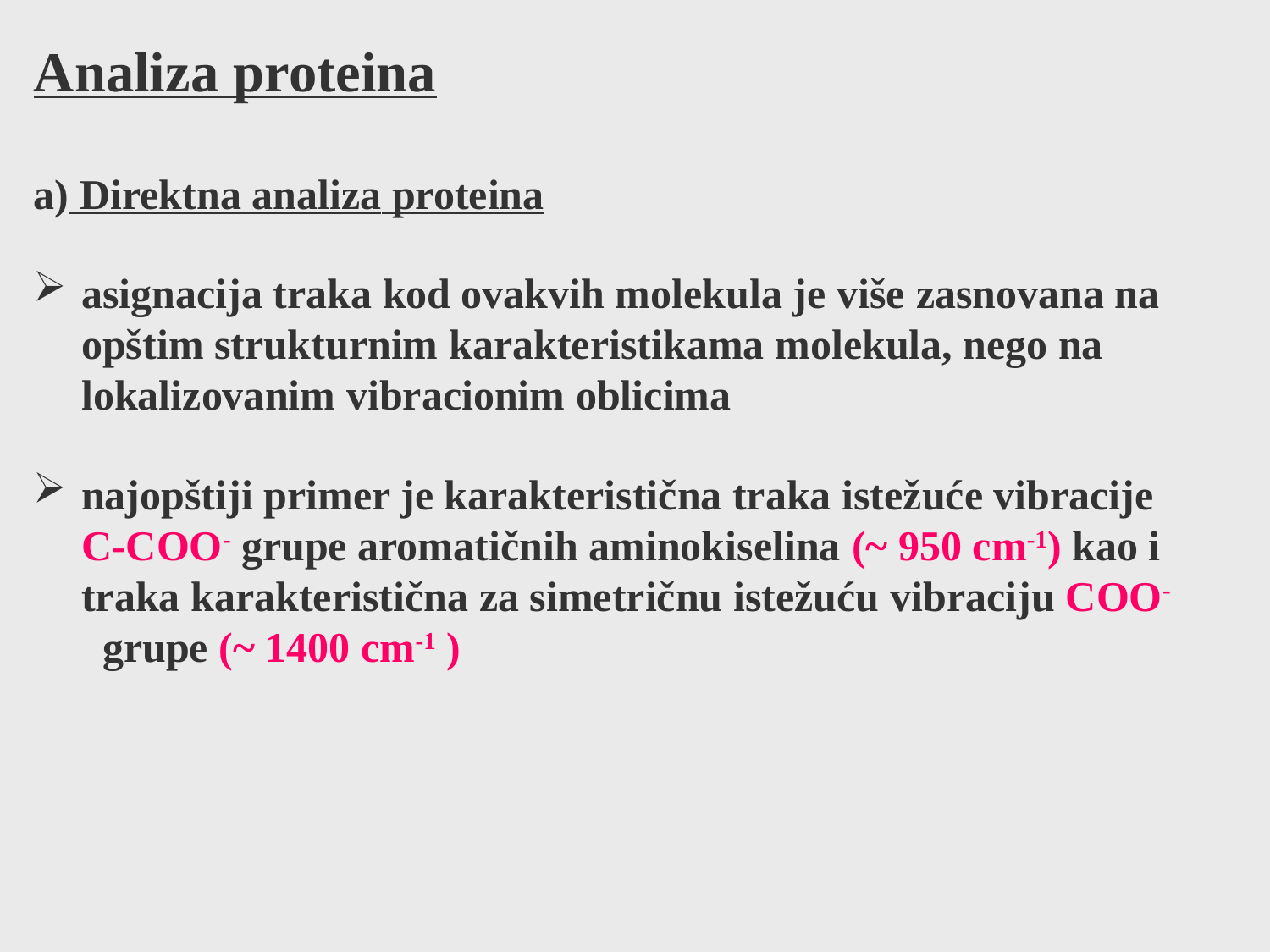

Analiza proteina

a) Direktna analiza proteina

asignacija traka kod ovakvih molekula je više zasnovana na     opštim strukturnim karakteristikama molekula, nego na      lokalizovanim vibracionim oblicima

najopštiji primer je karakteristična traka istežuće vibracije     C-COO- grupe aromatičnih aminokiselina (~ 950 cm-1) kao i     traka karakteristična za simetričnu istežuću vibraciju COO-       grupe (~ 1400 cm-1 )